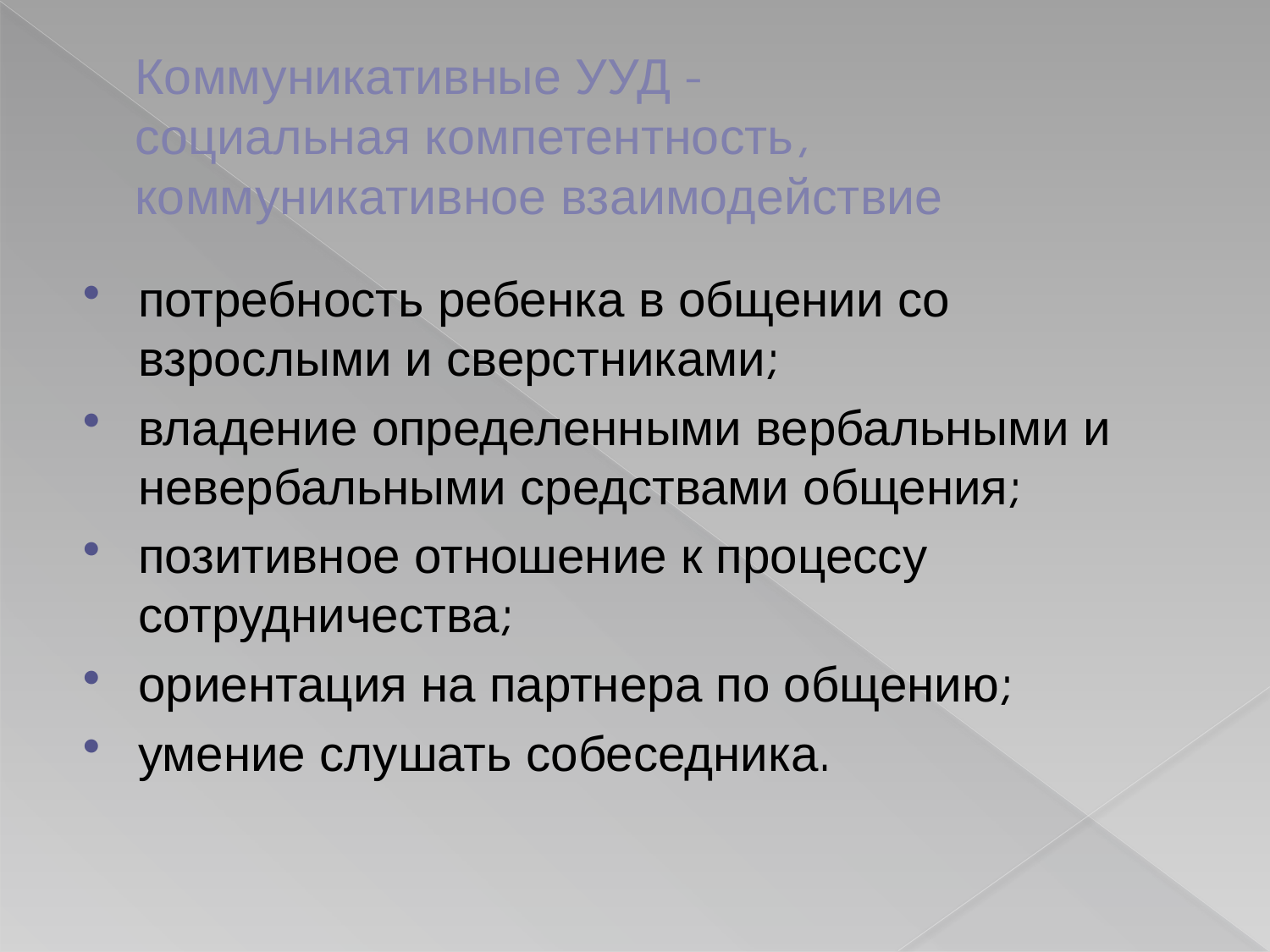

# Коммуникативные УУД - социальная компетентность, коммуникативное взаимодействие
потребность ребенка в общении со взрослыми и сверстниками;
владение определенными вербальными и невербальными средствами общения;
позитивное отношение к процессу сотрудничества;
ориентация на партнера по общению;
умение слушать собеседника.